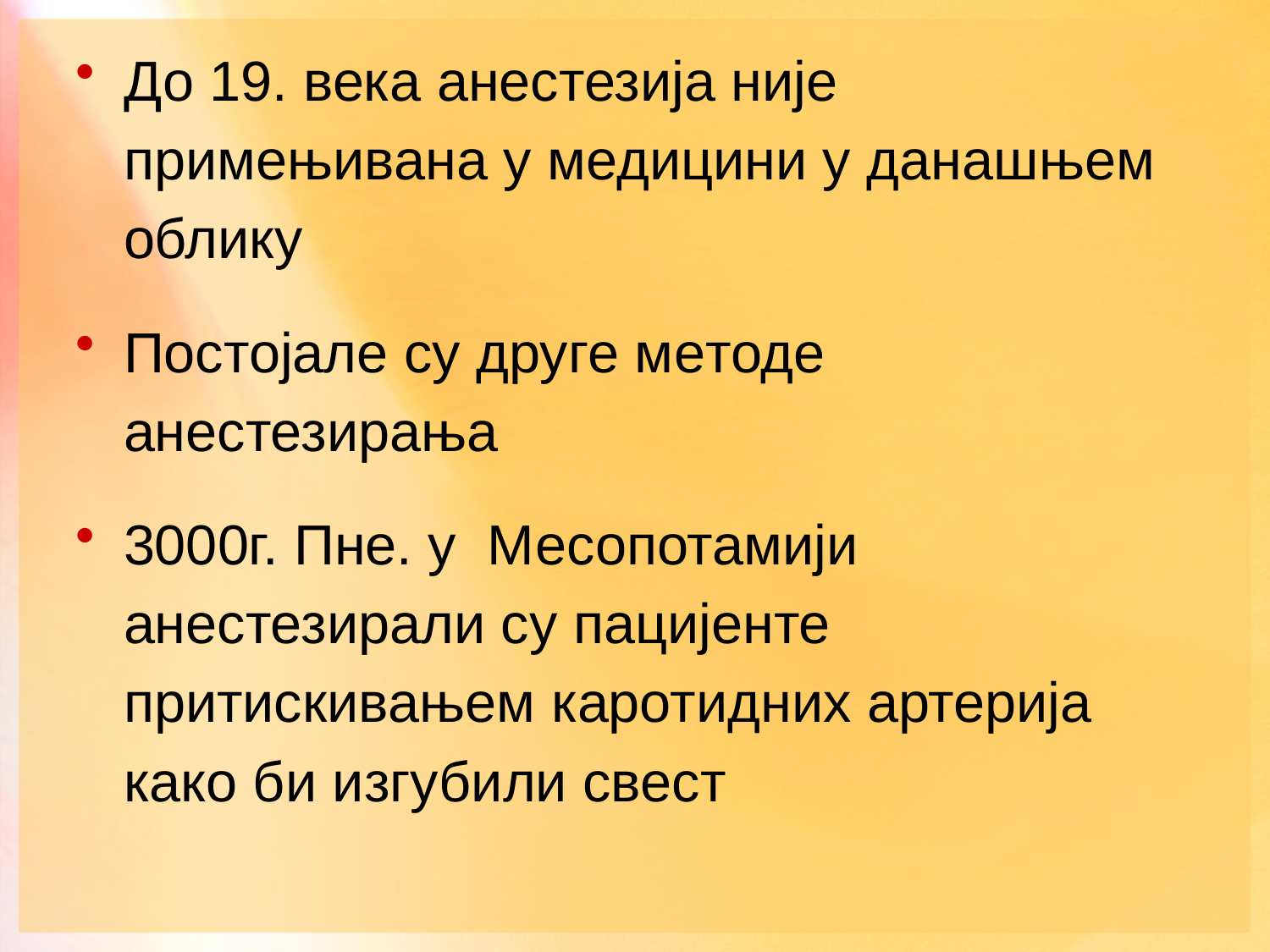

# До 19. века анестезија није
	примењивана у медицини у данашњем
	облику

Постојале су друге мeтоде
	анестезирања

3000г. Пне. у  Месопотамији
	анестезирали су пацијенте
	притискивањем каротидних артерија
	како би изгубили свест